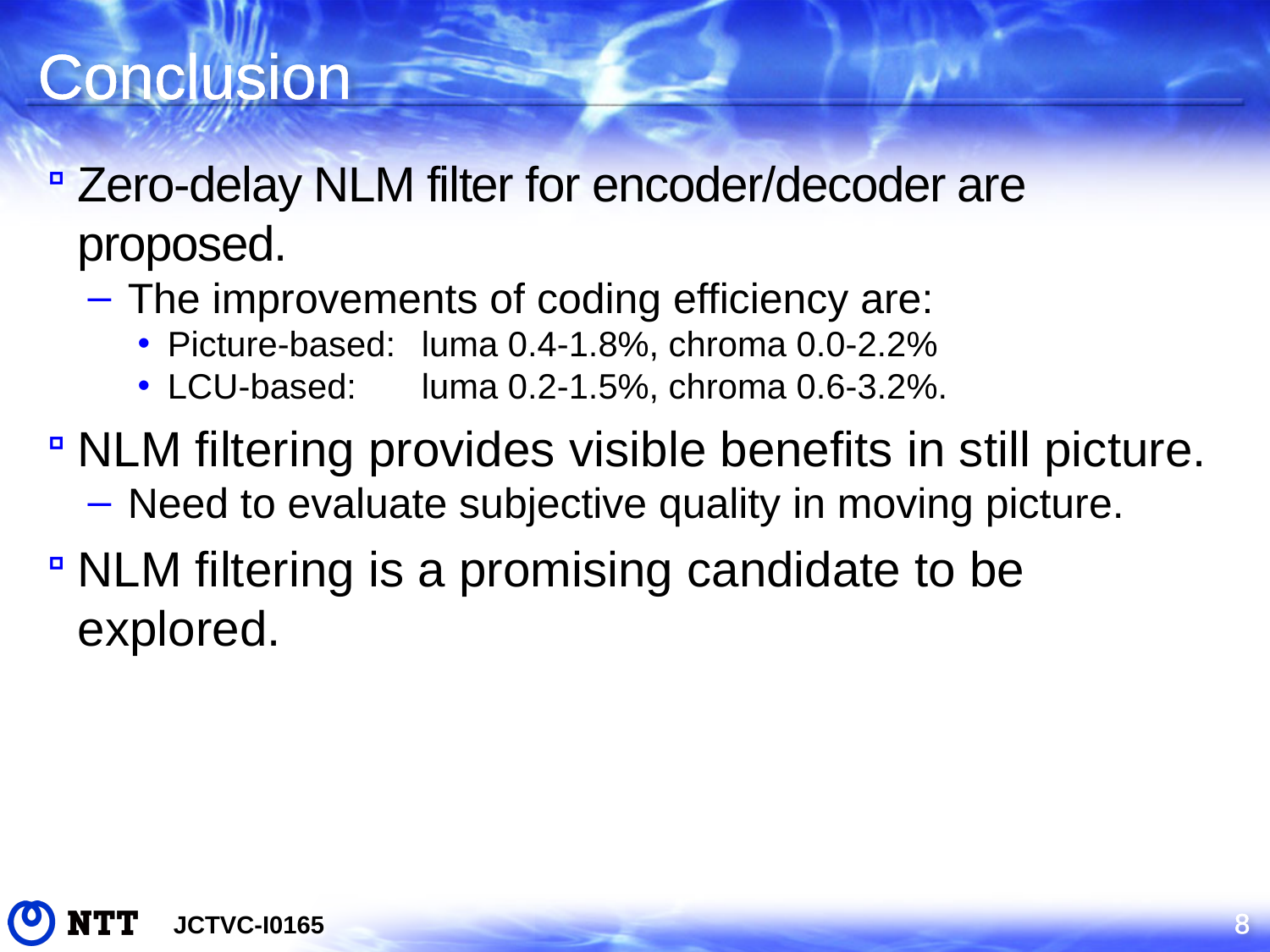

# Conclusion
Zero-delay NLM filter for encoder/decoder are proposed.
The improvements of coding efficiency are:
Picture-based:	luma 0.4-1.8%, chroma 0.0-2.2%
LCU-based:	luma 0.2-1.5%, chroma 0.6-3.2%.
NLM filtering provides visible benefits in still picture.
Need to evaluate subjective quality in moving picture.
NLM filtering is a promising candidate to be explored.
8